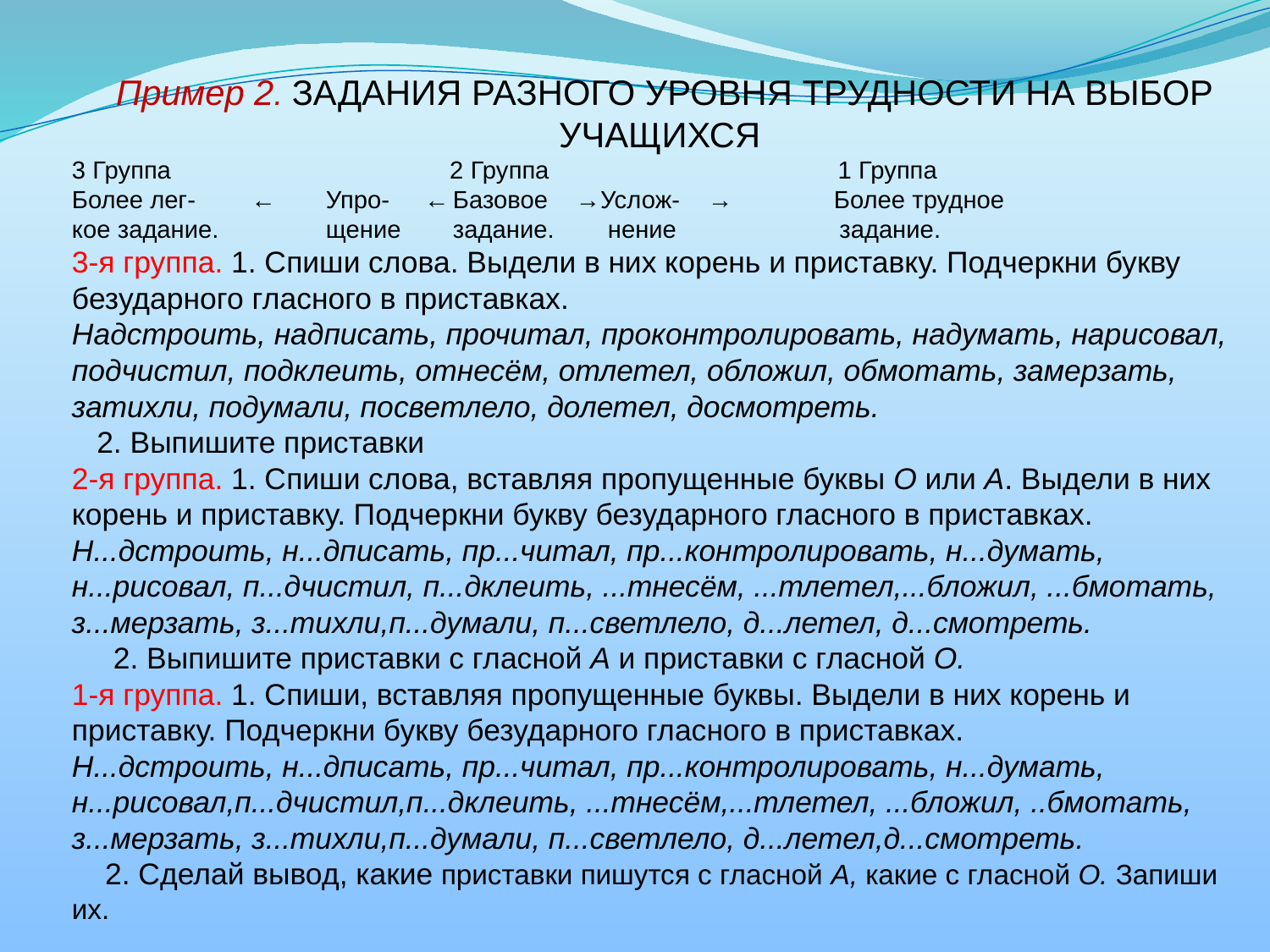

Пример 2. ЗАДАНИЯ РАЗНОГО УРОВНЯ ТРУДНОСТИ НА ВЫБОР УЧАЩИХСЯ
3 Группа	                                    2 Группа	                                     1 Группа
Более лег-        ←	Упро-     ←	Базовое    →Услож-    →	Более трудное
кое задание.	щение	задание.	    нение	                   задание.
3-я группа. 1. Спиши слова. Выдели в них корень и приставку. Подчеркни букву безударного гласного в приставках.
Надстроить, надписать, прочитал, проконтролировать, надумать, нарисовал, подчистил, подклеить, отнесём, отлетел, обложил, обмотать, замерзать, затихли, подумали, посветлело, долетел, досмотреть.
   2. Выпишите приставки
2-я группа. 1. Спиши слова, вставляя пропущенные буквы О или А. Выдели в них корень и приставку. Подчеркни букву безударного гласного в приставках.
Н...дстроить, н...дписать, пр...читал, пр...контролировать, н...думать, н...рисовал, п...дчистил, п...дклеить, ...тнесём, ...тлетел,...бложил, ...бмотать, з...мерзать, з...тихли,п...думали, п...светлело, д...летел, д...смотреть.
     2. Выпишите приставки с гласной А и приставки с гласной О.
1-я группа. 1. Спиши, вставляя пропущенные буквы. Выдели в них корень и приставку. Подчеркни букву безударного гласного в приставках.
Н...дстроить, н...дписать, пр...читал, пр...контролировать, н...думать, н...рисовал,п...дчистил,п...дклеить, ...тнесём,...тлетел, ...бложил, ..бмотать, з...мерзать, з...тихли,п...думали, п...светлело, д...летел,д...смотреть.
    2. Сделай вывод, какие приставки пишутся с гласной А, какие с гласной О. Запиши их.